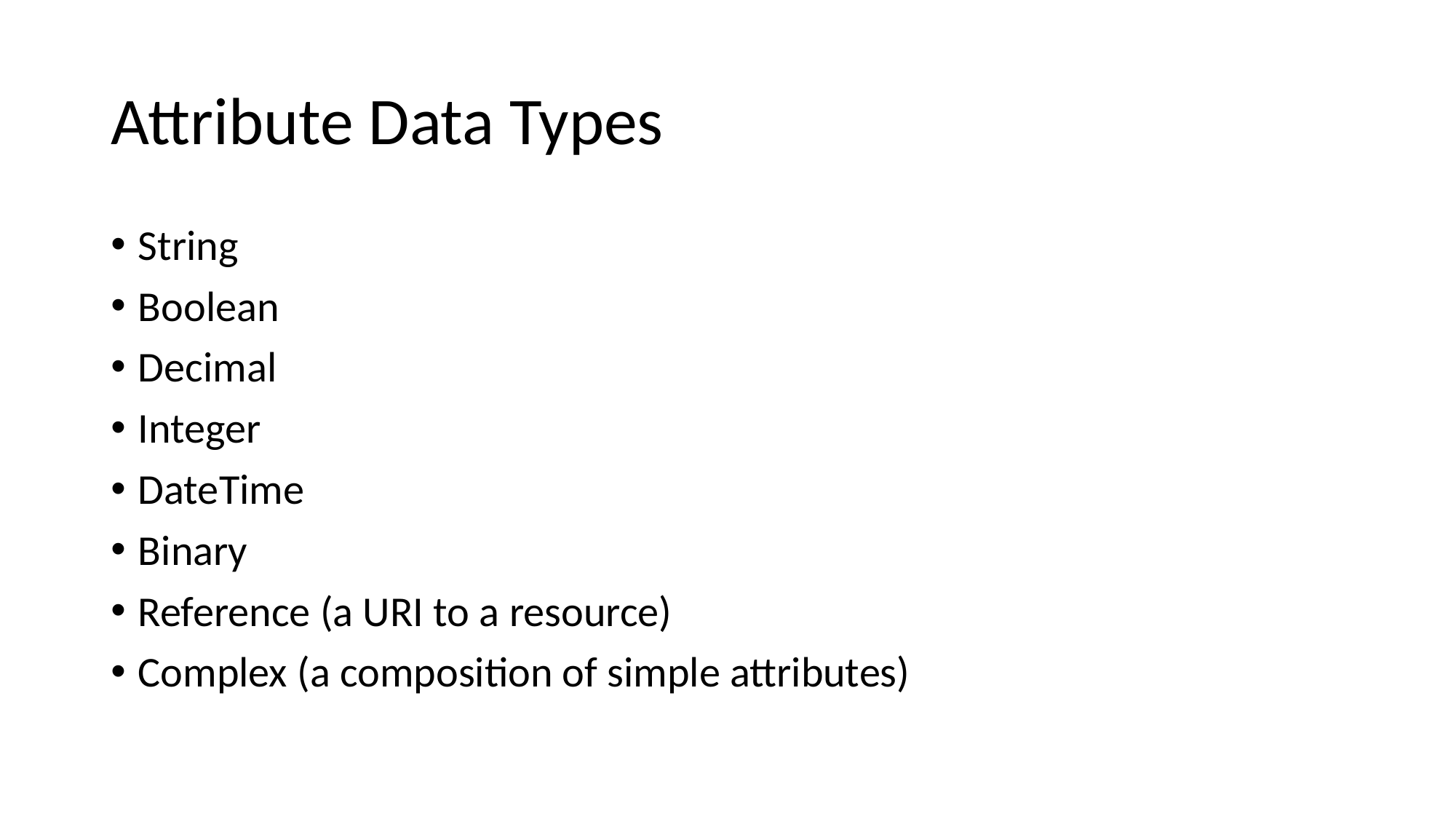

# Attribute Data Types
String
Boolean
Decimal
Integer
DateTime
Binary
Reference (a URI to a resource)
Complex (a composition of simple attributes)